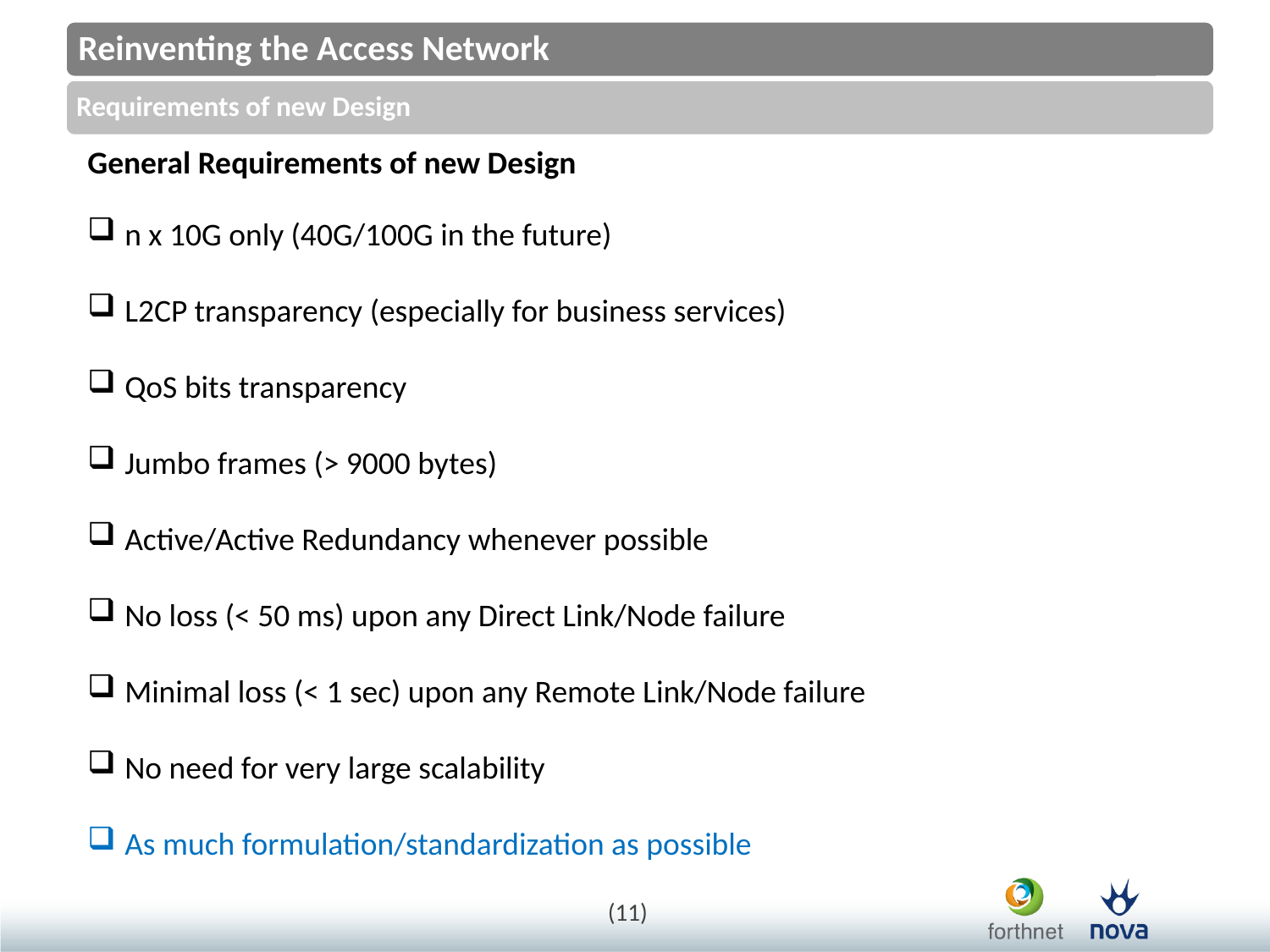

Reinventing the Access Network
Requirements of new Design
General Requirements of new Design

 n x 10G only (40G/100G in the future)

 L2CP transparency (especially for business services)

 QoS bits transparency

 Jumbo frames (> 9000 bytes)

 Active/Active Redundancy whenever possible

 No loss (< 50 ms) upon any Direct Link/Node failure

 Minimal loss (< 1 sec) upon any Remote Link/Node failure

 No need for very large scalability

 As much formulation/standardization as possible
(11)